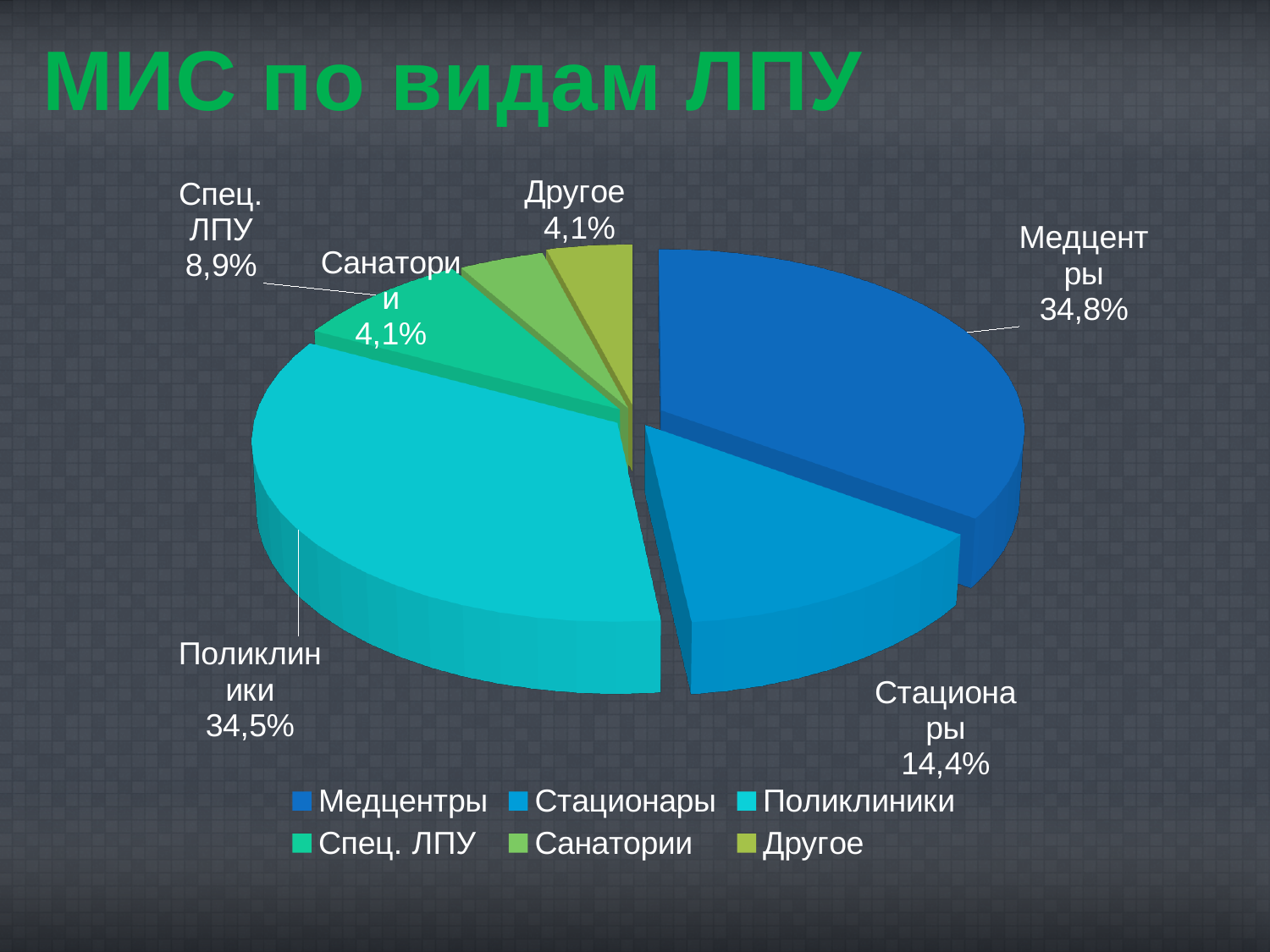

# МИС по видам ЛПУ

[unsupported chart]